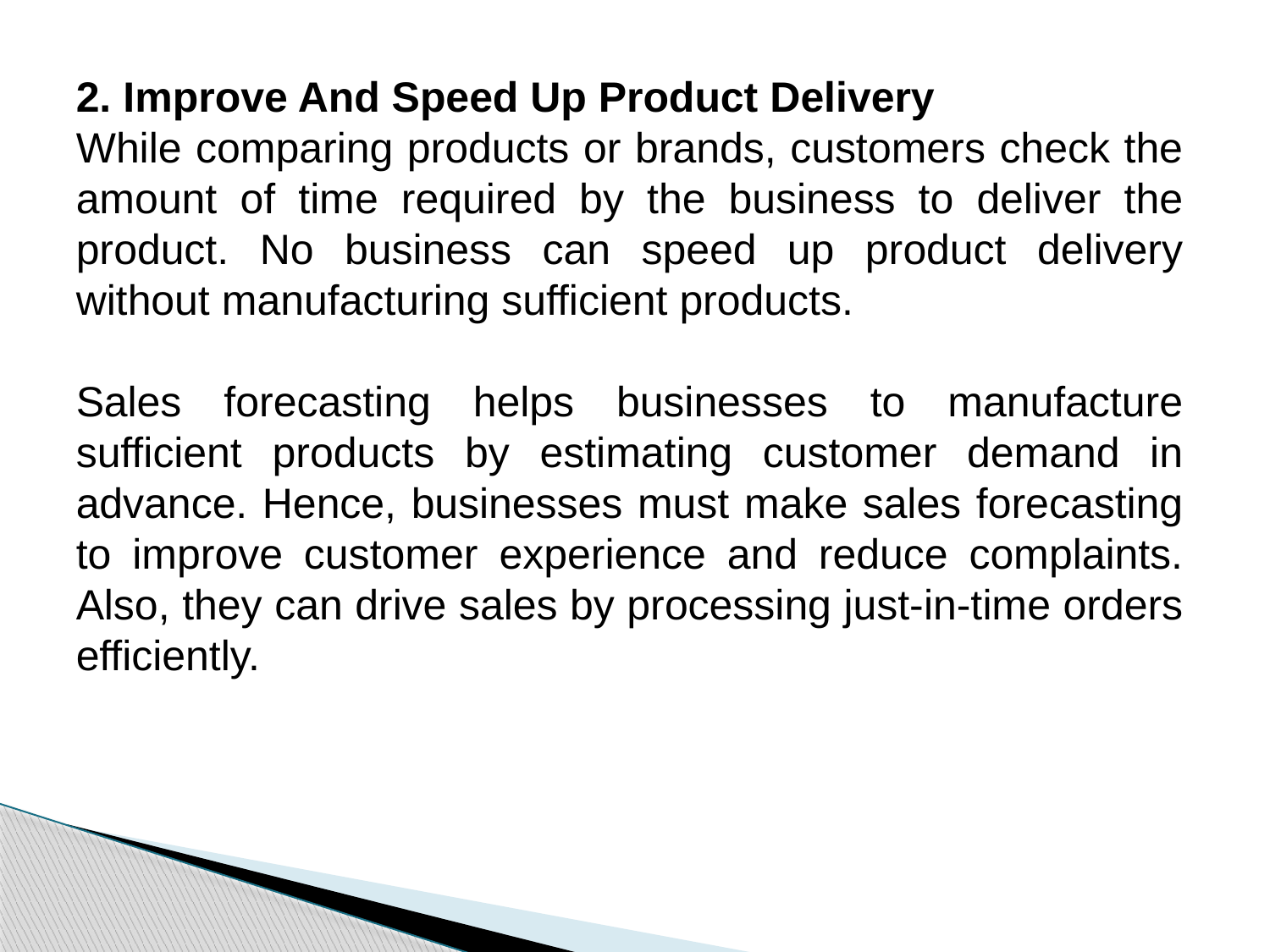

2. Improve And Speed Up Product Delivery
While comparing products or brands, customers check the amount of time required by the business to deliver the product. No business can speed up product delivery without manufacturing sufficient products.

Sales forecasting helps businesses to manufacture sufficient products by estimating customer demand in advance. Hence, businesses must make sales forecasting to improve customer experience and reduce complaints. Also, they can drive sales by processing just-in-time orders efficiently.